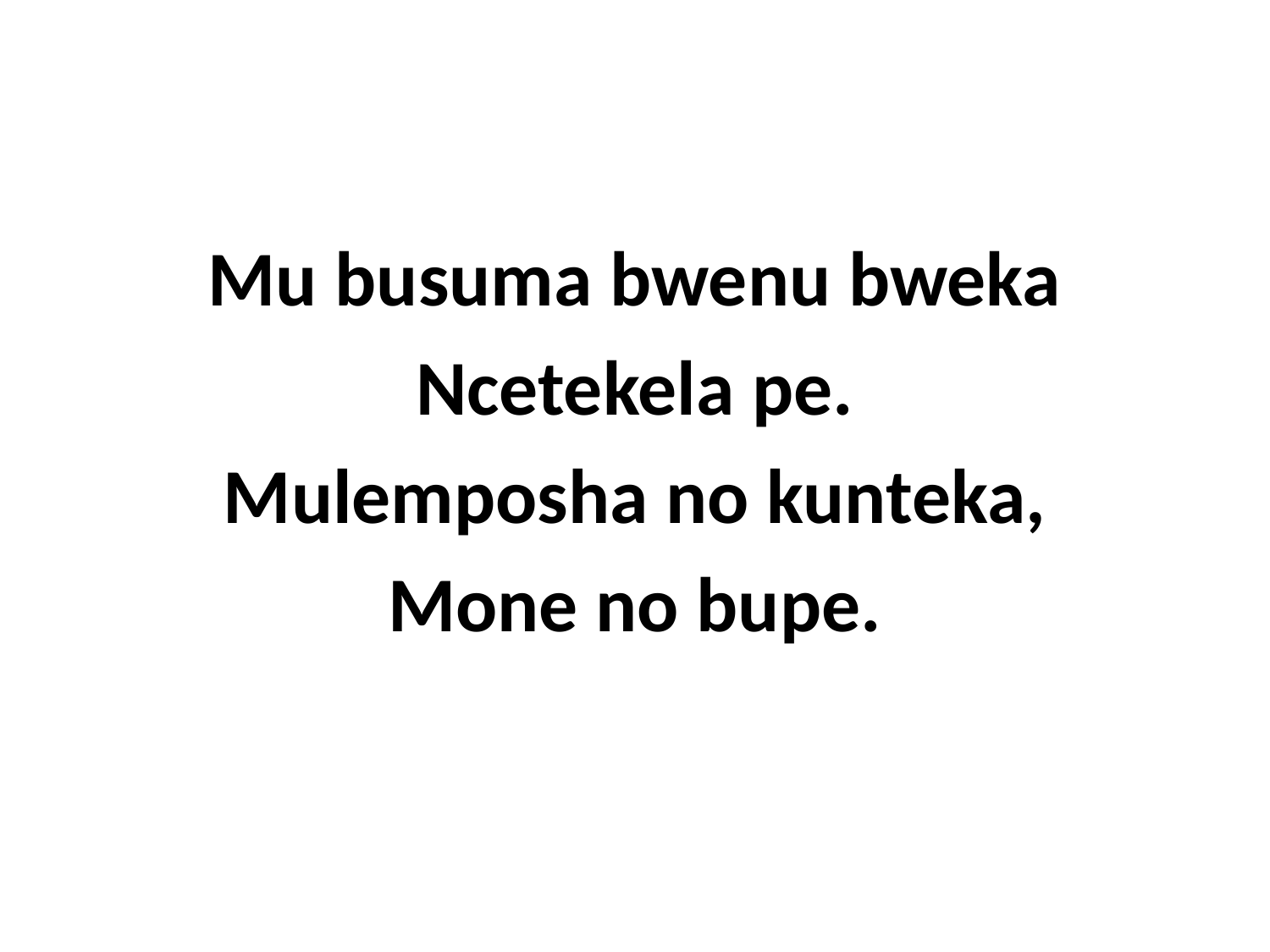

Mu busuma bwenu bweka
Ncetekela pe.
Mulemposha no kunteka,
Mone no bupe.